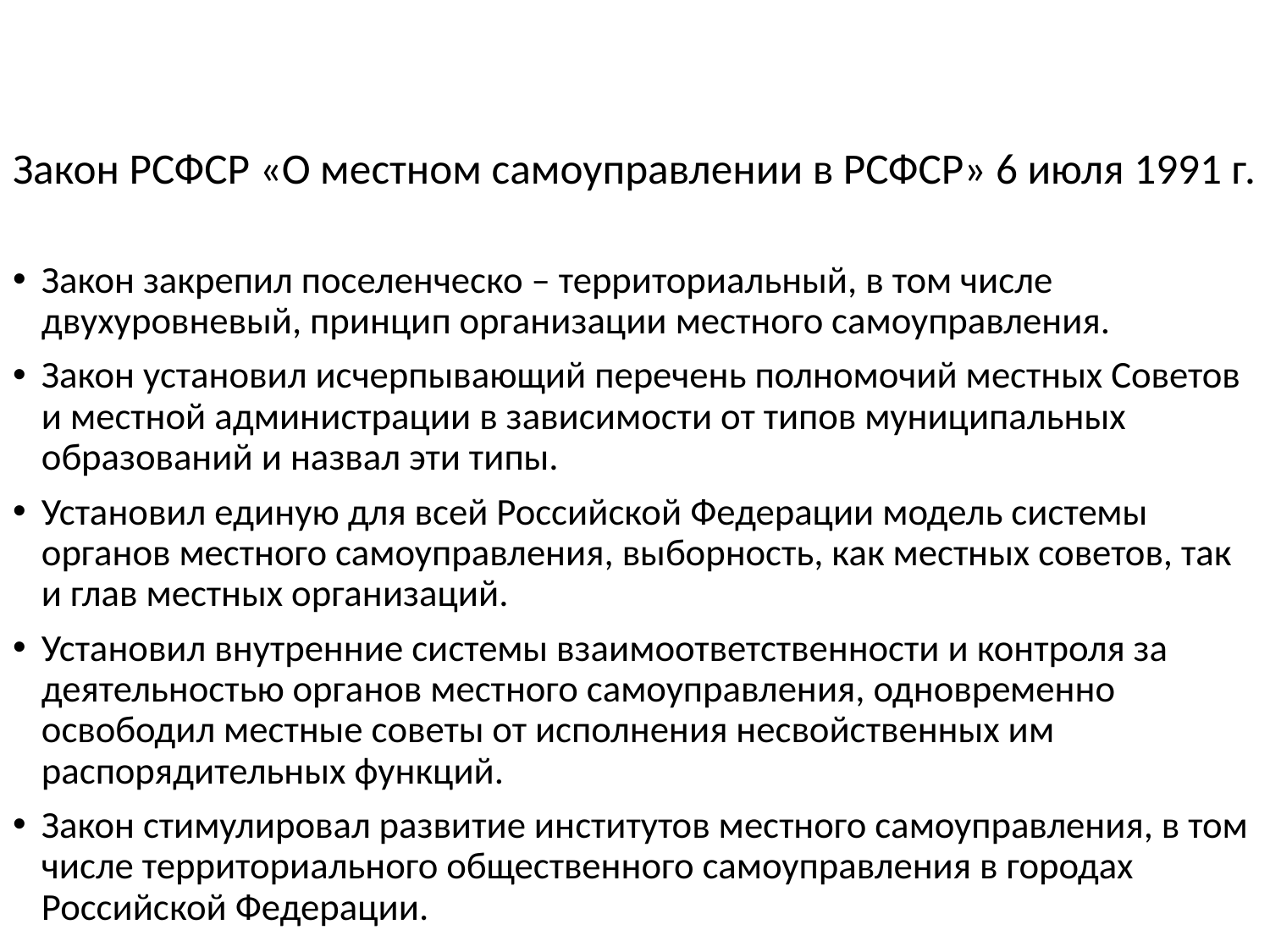

# Закон РСФСР «О местном самоуправлении в РСФСР» 6 июля 1991 г.
Закон закрепил поселенческо – территориальный, в том числе двухуровневый, принцип организации местного самоуправления.
Закон установил исчерпывающий перечень полномочий местных Советов и местной администрации в зависимости от типов муниципальных образований и назвал эти типы.
Установил единую для всей Российской Федерации модель системы органов местного самоуправления, выборность, как местных советов, так и глав местных организаций.
Установил внутренние системы взаимоответственности и контроля за деятельностью органов местного самоуправления, одновременно освободил местные советы от исполнения несвойственных им распорядительных функций.
Закон стимулировал развитие институтов местного самоуправления, в том числе территориального общественного самоуправления в городах Российской Федерации.